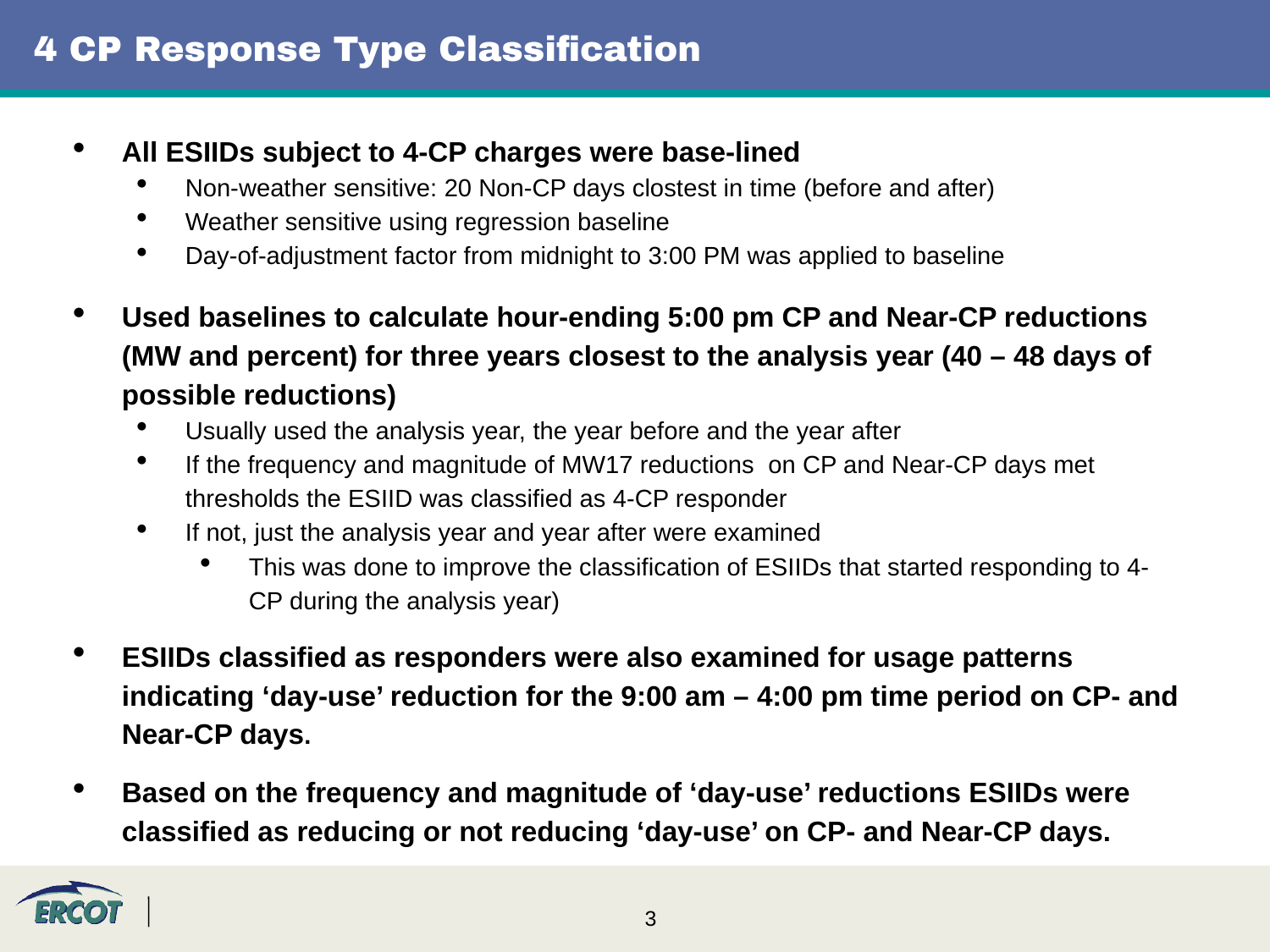

# 4 CP Response Type Classification

All ESIIDs subject to 4-CP charges were base-lined
Non-weather sensitive: 20 Non-CP days clostest in time (before and after)
Weather sensitive using regression baseline
Day-of-adjustment factor from midnight to 3:00 PM was applied to baseline

Used baselines to calculate hour-ending 5:00 pm CP and Near-CP reductions (MW and percent) for three years closest to the analysis year (40 – 48 days of possible reductions)
Usually used the analysis year, the year before and the year after
If the frequency and magnitude of MW17 reductions  on CP and Near-CP days met thresholds the ESIID was classified as 4-CP responder
If not, just the analysis year and year after were examined
This was done to improve the classification of ESIIDs that started responding to 4-CP during the analysis year)

ESIIDs classified as responders were also examined for usage patterns indicating ‘day-use’ reduction for the 9:00 am – 4:00 pm time period on CP- and Near-CP days.

Based on the frequency and magnitude of ‘day-use’ reductions ESIIDs were classified as reducing or not reducing ‘day-use’ on CP- and Near-CP days.